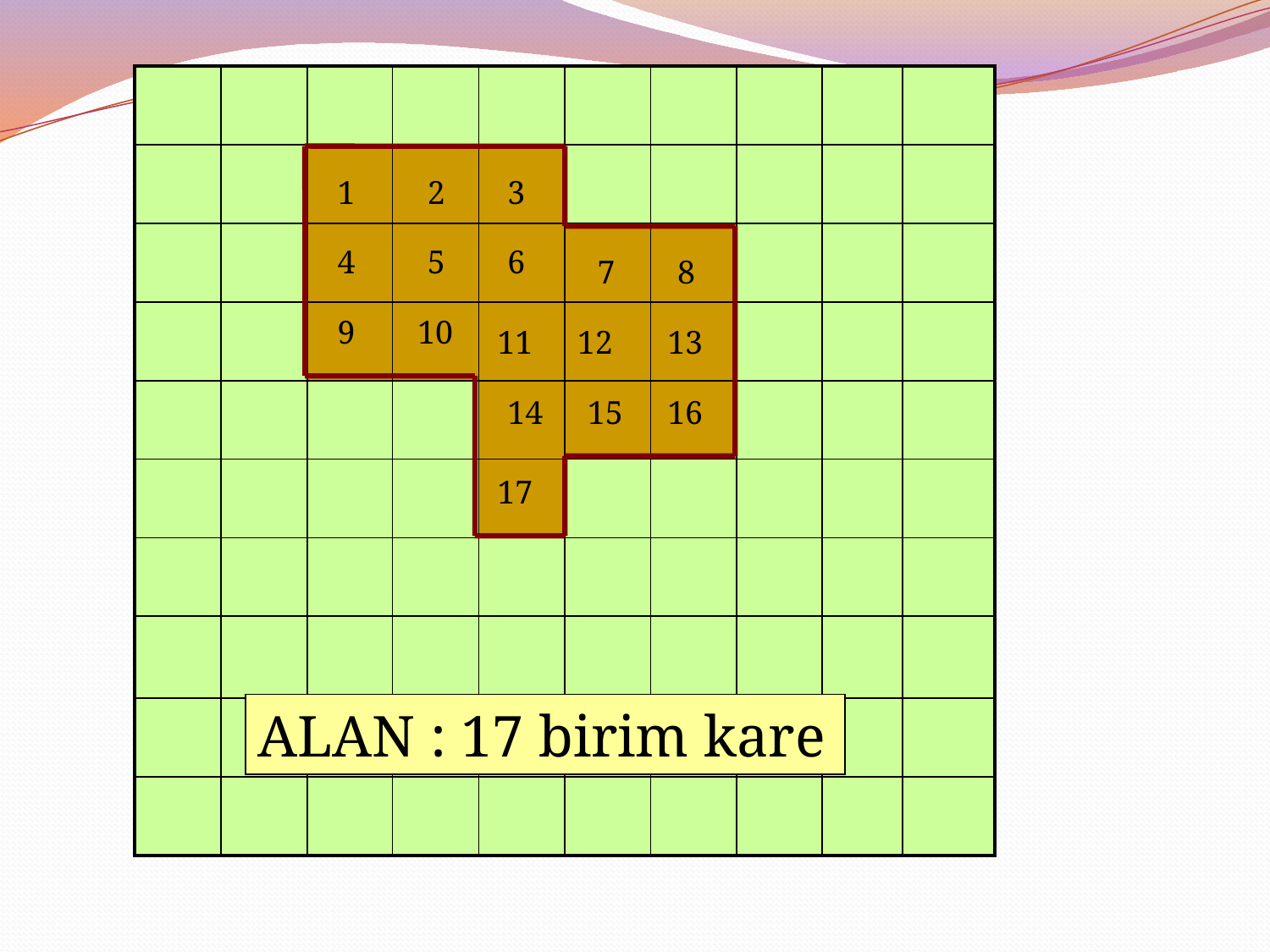

|  |  |  |  |  |  |  |  |  |  |
| --- | --- | --- | --- | --- | --- | --- | --- | --- | --- |
|  |  |  |  |  |  |  |  |  |  |
|  |  |  |  |  |  |  |  |  |  |
|  |  |  |  |  |  |  |  |  |  |
|  |  |  |  |  |  |  |  |  |  |
|  |  |  |  |  |  |  |  |  |  |
|  |  |  |  |  |  |  |  |  |  |
|  |  |  |  |  |  |  |  |  |  |
|  |  |  |  |  |  |  |  |  |  |
|  |  |  |  |  |  |  |  |  |  |

1
2
3

4
5
6
7
8
9
10
11
12
13

14
15
16

17

ALAN : 17 birim kare